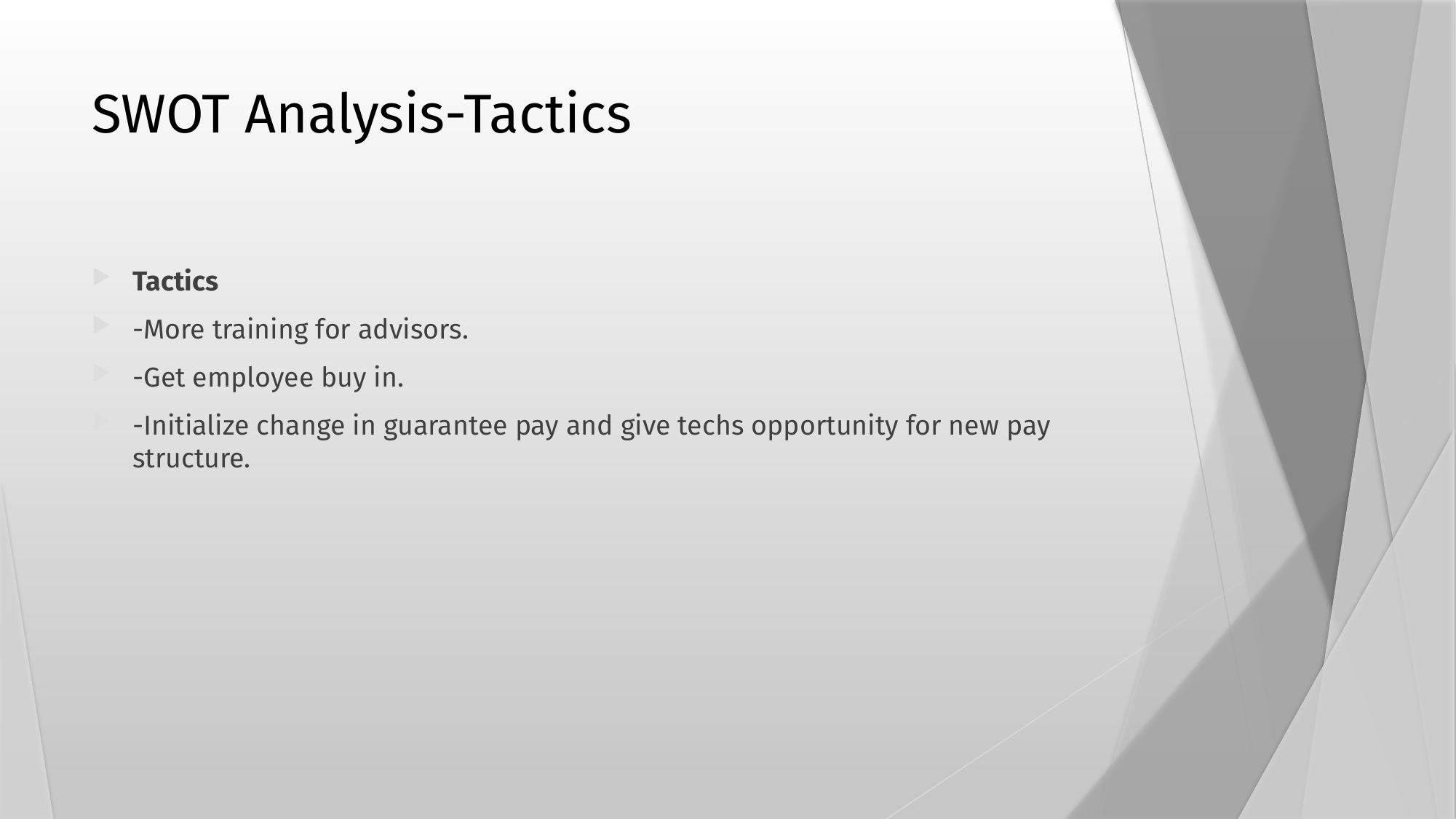

# SWOT Analysis-Tactics
Tactics
-More training for advisors.
-Get employee buy in.
-Initialize change in guarantee pay and give techs opportunity for new pay structure.